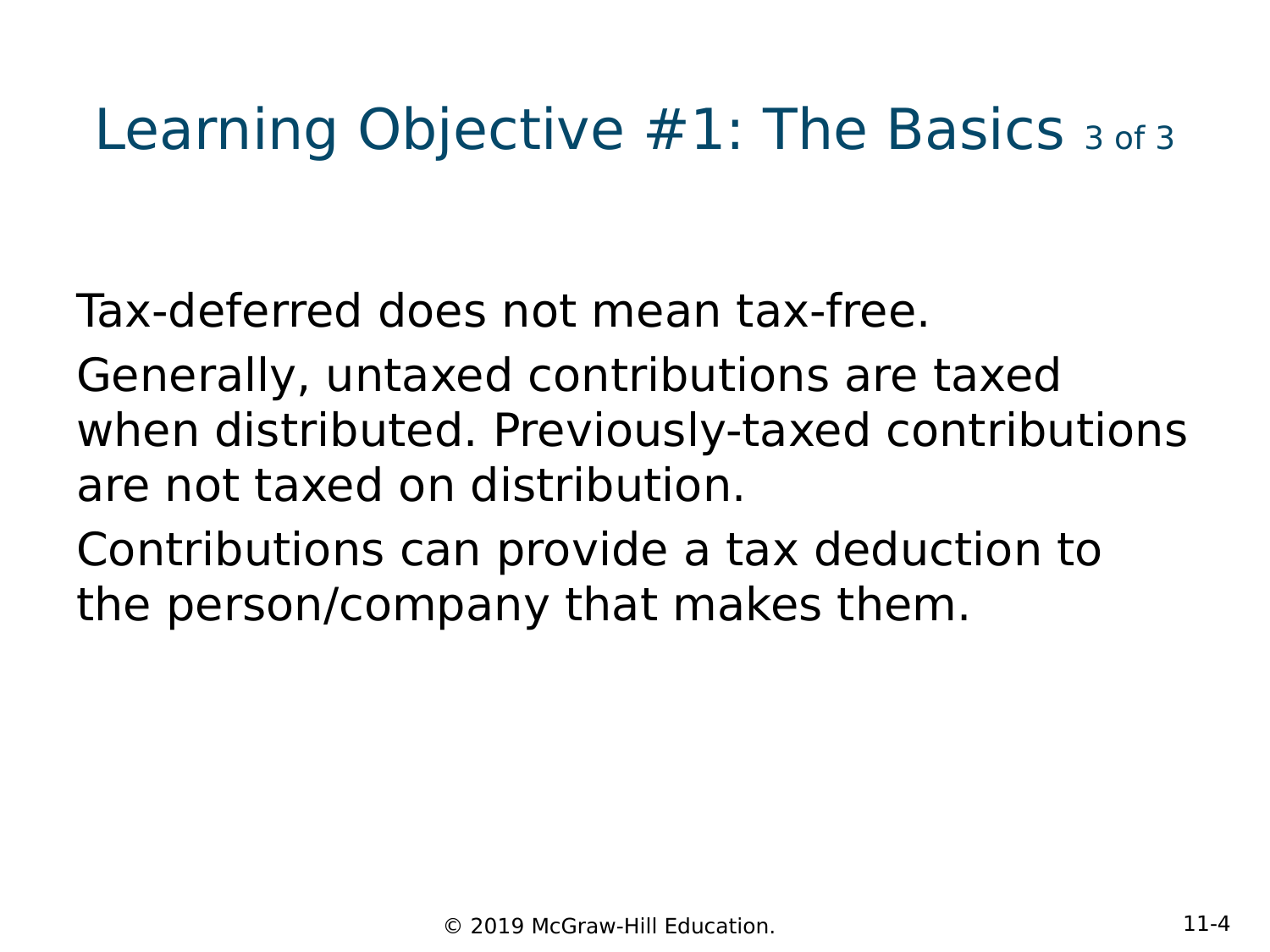

# Learning Objective #1: The Basics 3 of 3
Tax-deferred does not mean tax-free.
Generally, untaxed contributions are taxed when distributed. Previously-taxed contributions are not taxed on distribution.
Contributions can provide a tax deduction to the person/company that makes them.